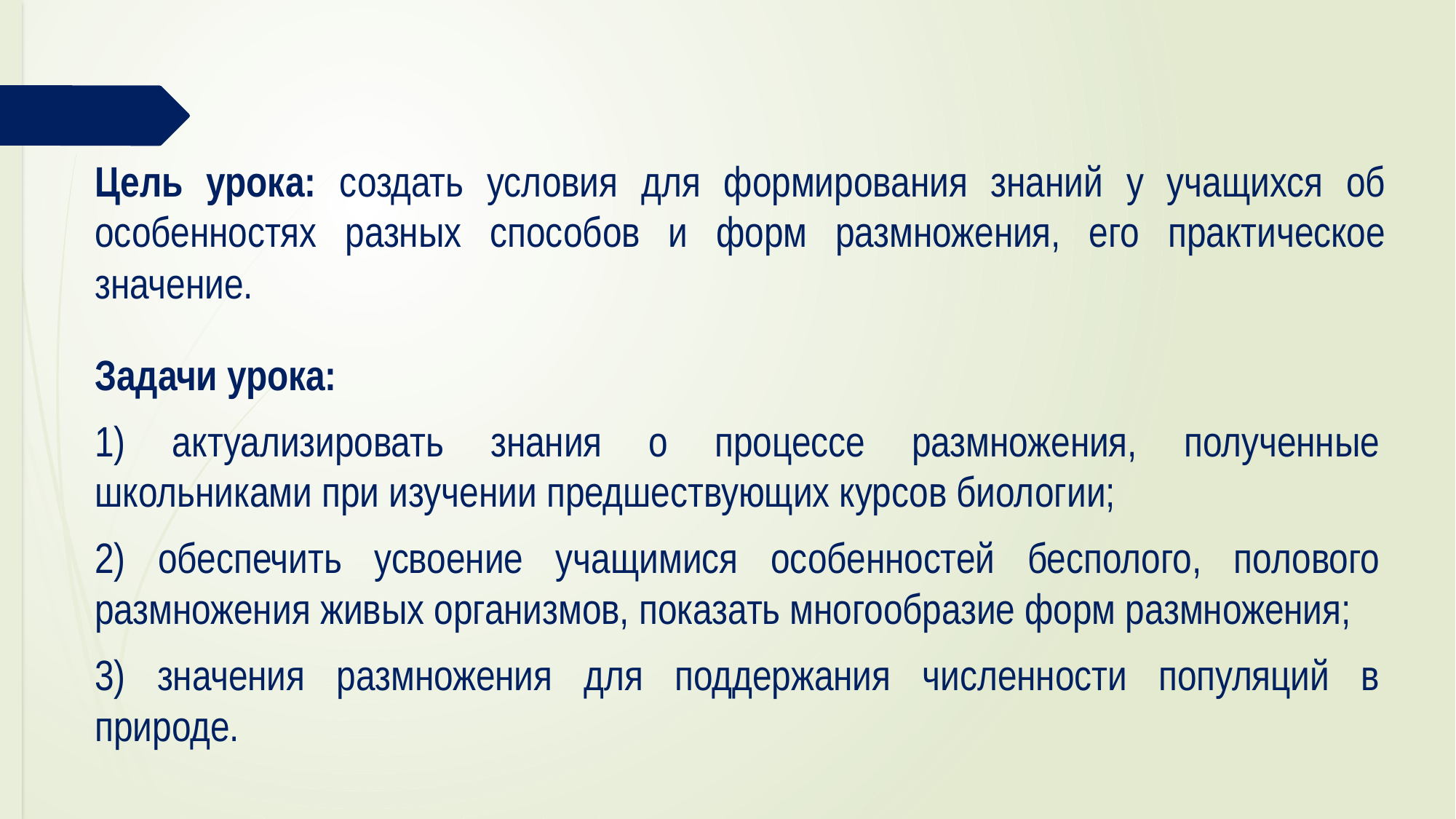

# Цель урока: создать условия для формирования знаний у учащихся об особенностях разных способов и форм размножения, его практическое значение.
Задачи урока:
1) актуализировать знания о процессе размножения, полученные школьниками при изучении предшествующих курсов биологии;
2) обеспечить усвоение учащимися особенностей бесполого, полового размножения живых организмов, показать многообразие форм размножения;
3) значения размножения для поддержания численности популяций в природе.